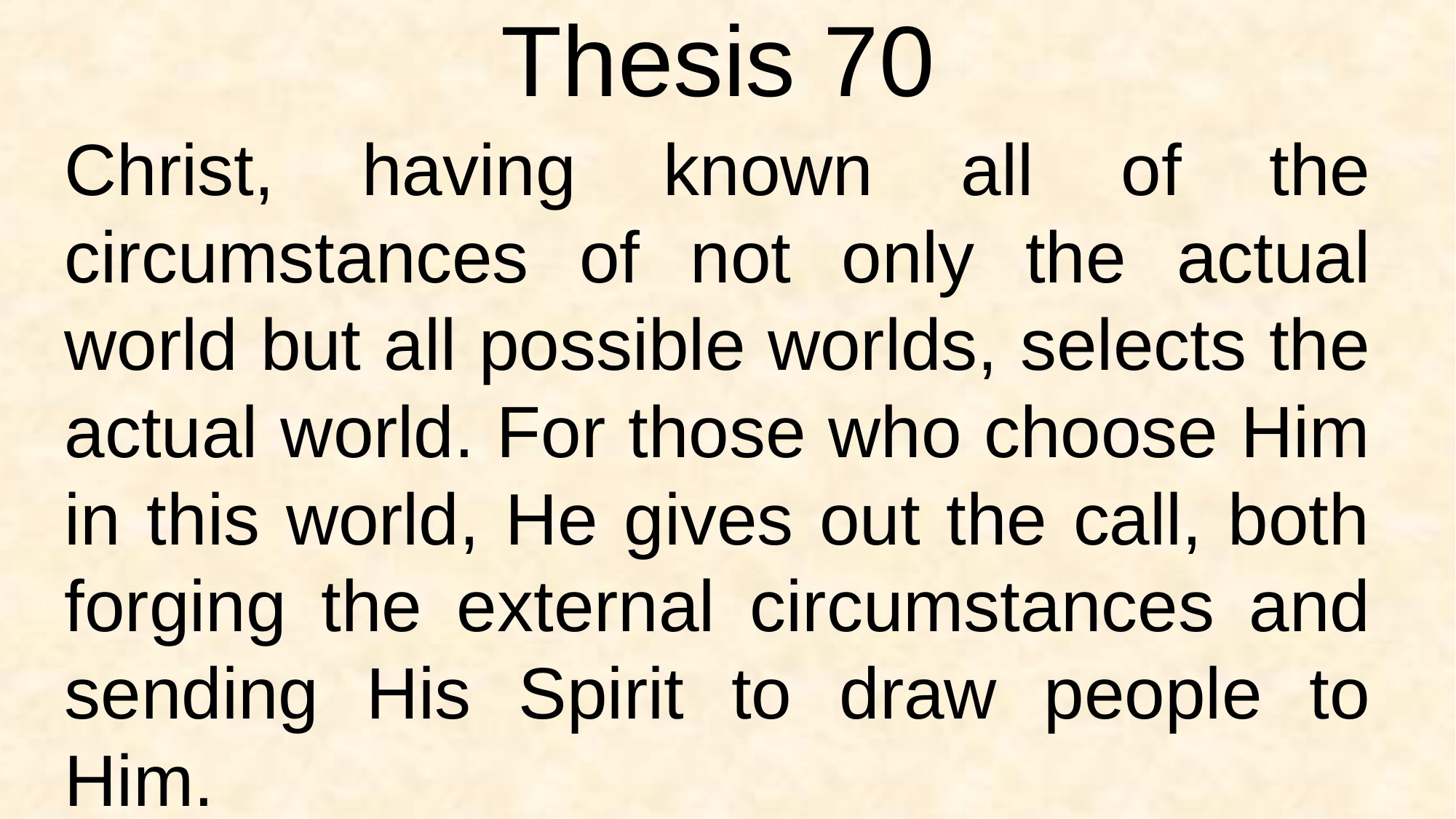

Thesis 70
Christ, having known all of the circumstances of not only the actual world but all possible worlds, selects the actual world. For those who choose Him in this world, He gives out the call, both forging the external circumstances and sending His Spirit to draw people to Him.